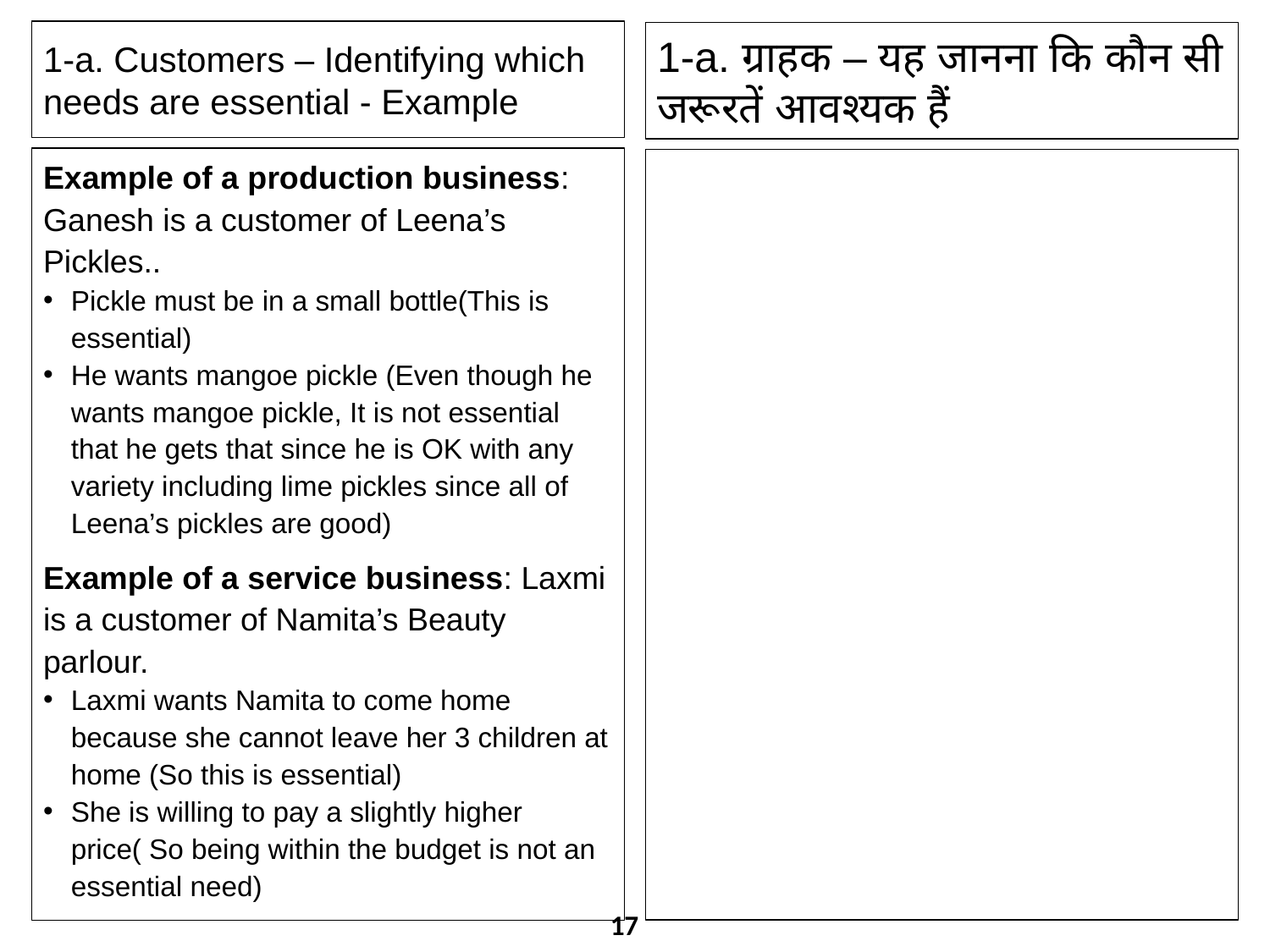

1-a. Customers – Identifying which needs are essential - Example
1-a. ग्राहक – यह जानना कि कौन सी जरूरतें आवश्यक हैं
Example of a production business: Ganesh is a customer of Leena’s Pickles..
Pickle must be in a small bottle(This is essential)
He wants mangoe pickle (Even though he wants mangoe pickle, It is not essential that he gets that since he is OK with any variety including lime pickles since all of Leena’s pickles are good)
Example of a service business: Laxmi is a customer of Namita’s Beauty parlour.
Laxmi wants Namita to come home because she cannot leave her 3 children at home (So this is essential)
She is willing to pay a slightly higher price( So being within the budget is not an essential need)

17